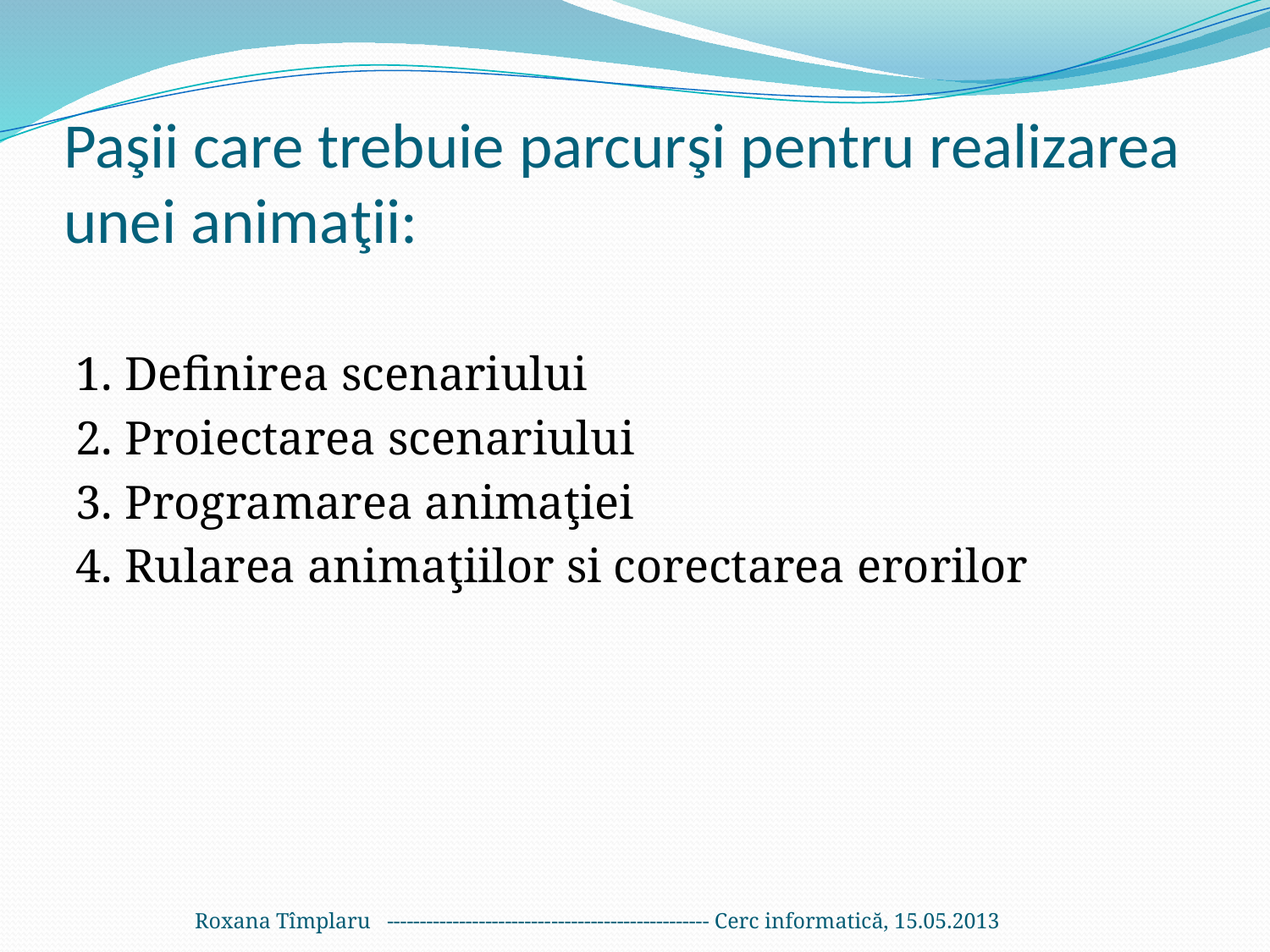

# Paşii care trebuie parcurşi pentru realizarea unei animaţii:
1. Definirea scenariului
2. Proiectarea scenariului
3. Programarea animaţiei
4. Rularea animaţiilor si corectarea erorilor
Roxana Tîmplaru   ------------------------------------------------- Cerc informatică, 15.05.2013